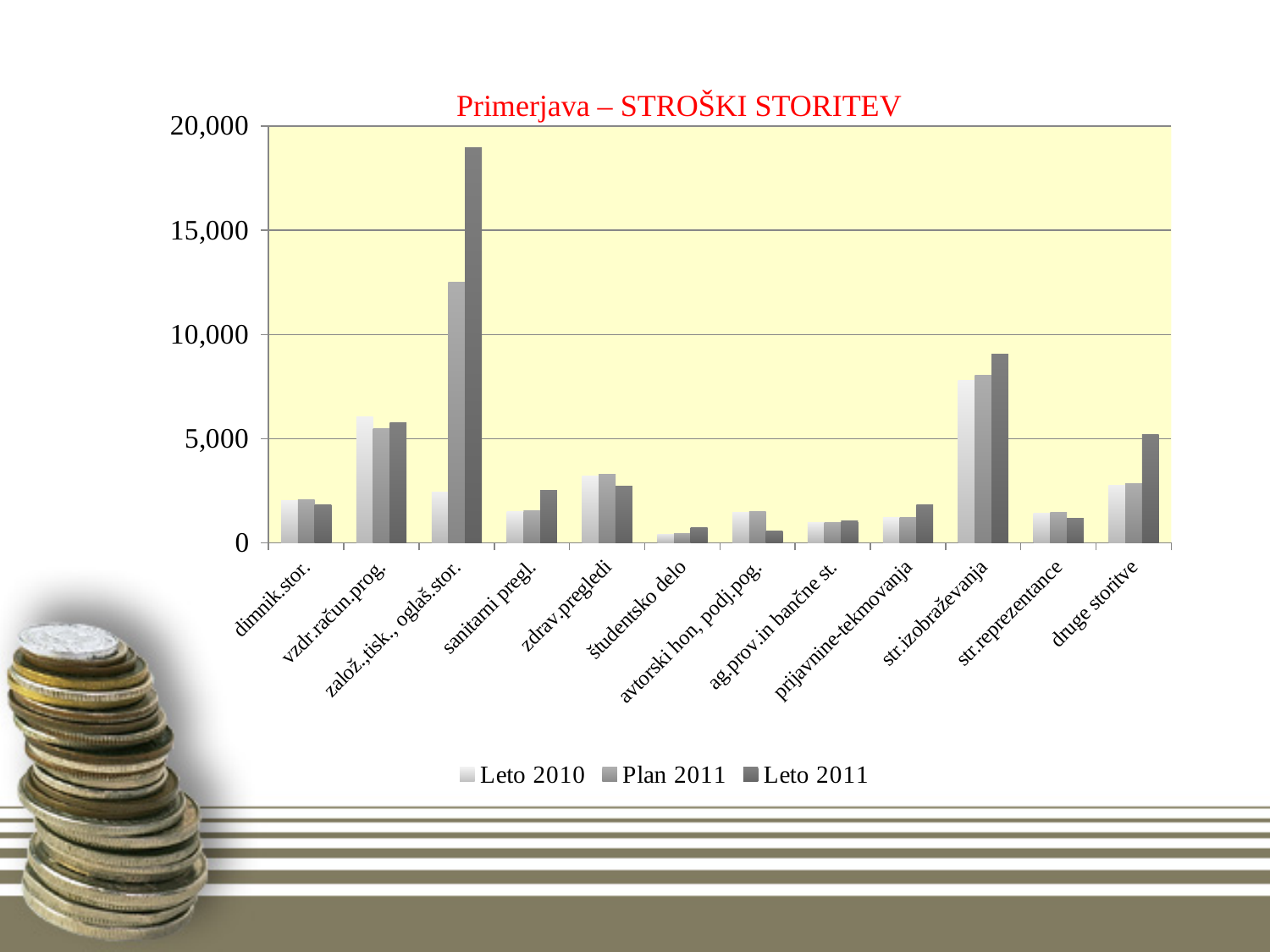

### Chart

| Category | Leto 2010 | Plan 2011 | Leto 2011 |
|---|---|---|---|
| dimnik.stor. | 2016.47 | 2070.91 | 1826.17 |
| vzdr.račun.prog. | 6040.51 | 5500.0 | 5760.77 |
| založ.,tisk., oglaš.stor. | 2420.83 | 12500.0 | 18951.13 |
| sanitarni pregl. | 1492.33 | 1532.62 | 2507.31 |
| zdrav.pregledi | 3207.36 | 3293.96 | 2721.53 |
| študentsko delo | 422.91 | 434.33 | 715.72 |
| avtorski hon, podj.pog. | 1455.1 | 1494.39 | 556.43 |
| ag.prov.in bančne st. | 953.28 | 979.02 | 1043.48 |
| prijavnine-tekmovanja | 1198.1 | 1230.45 | 1810.22 |
| str.izobraževanja | 7814.81 | 8025.81 | 9039.76 |
| str.reprezentance | 1413.5 | 1451.66 | 1185.1 |
| druge storitve | 2763.65 | 2838.27 | 5188.77 |
# Primerjava – STROŠKI STORITEV